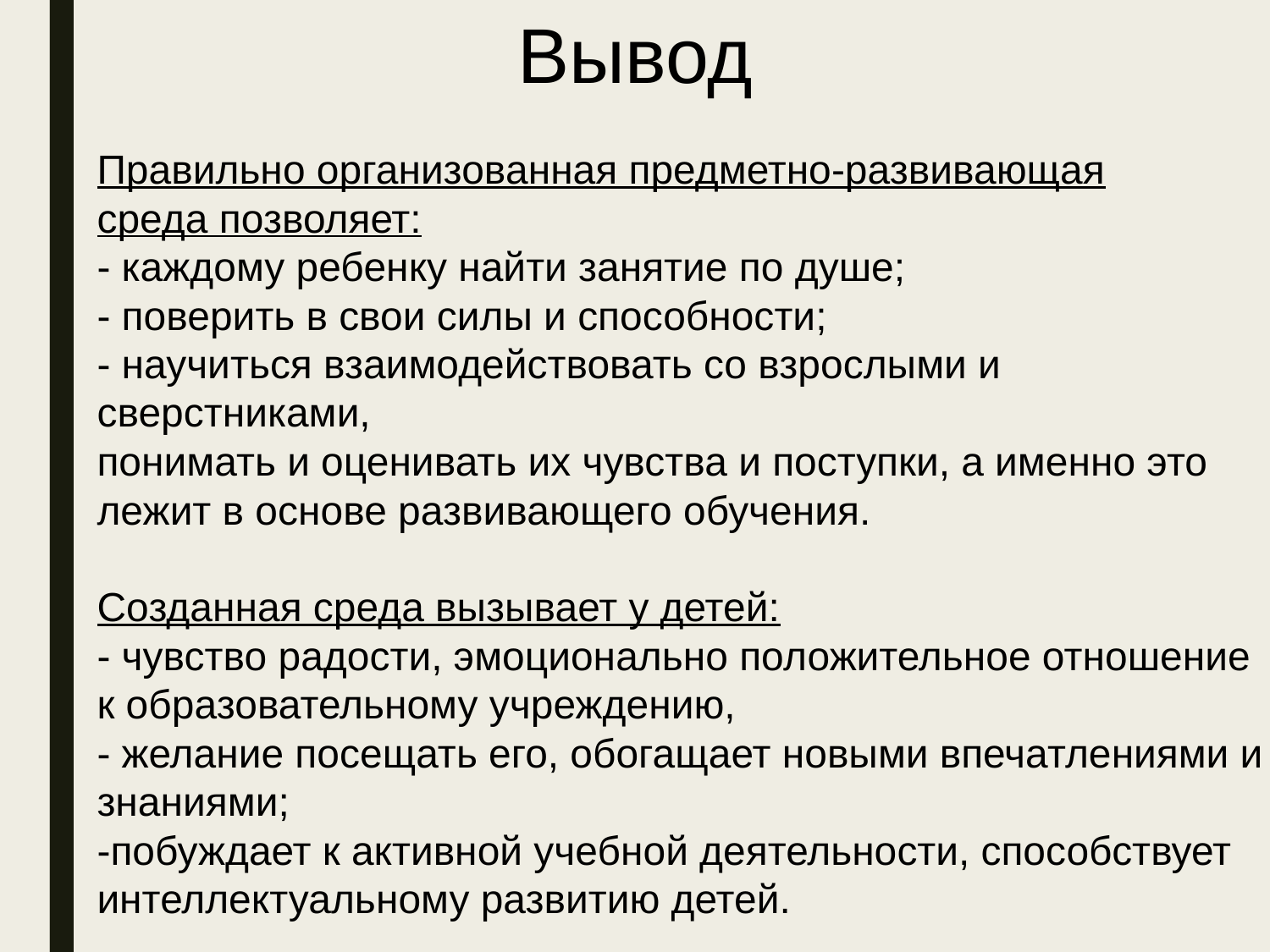

# Вывод
Правильно организованная предметно-развивающая
среда позволяет:
- каждому ребенку найти занятие по душе;
- поверить в свои силы и способности;
- научиться взаимодействовать со взрослыми и сверстниками,
понимать и оценивать их чувства и поступки, а именно это
лежит в основе развивающего обучения.

Созданная среда вызывает у детей:
- чувство радости, эмоционально положительное отношение к образовательному учреждению,
- желание посещать его, обогащает новыми впечатлениями и
знаниями;
-побуждает к активной учебной деятельности, способствует
интеллектуальному развитию детей.